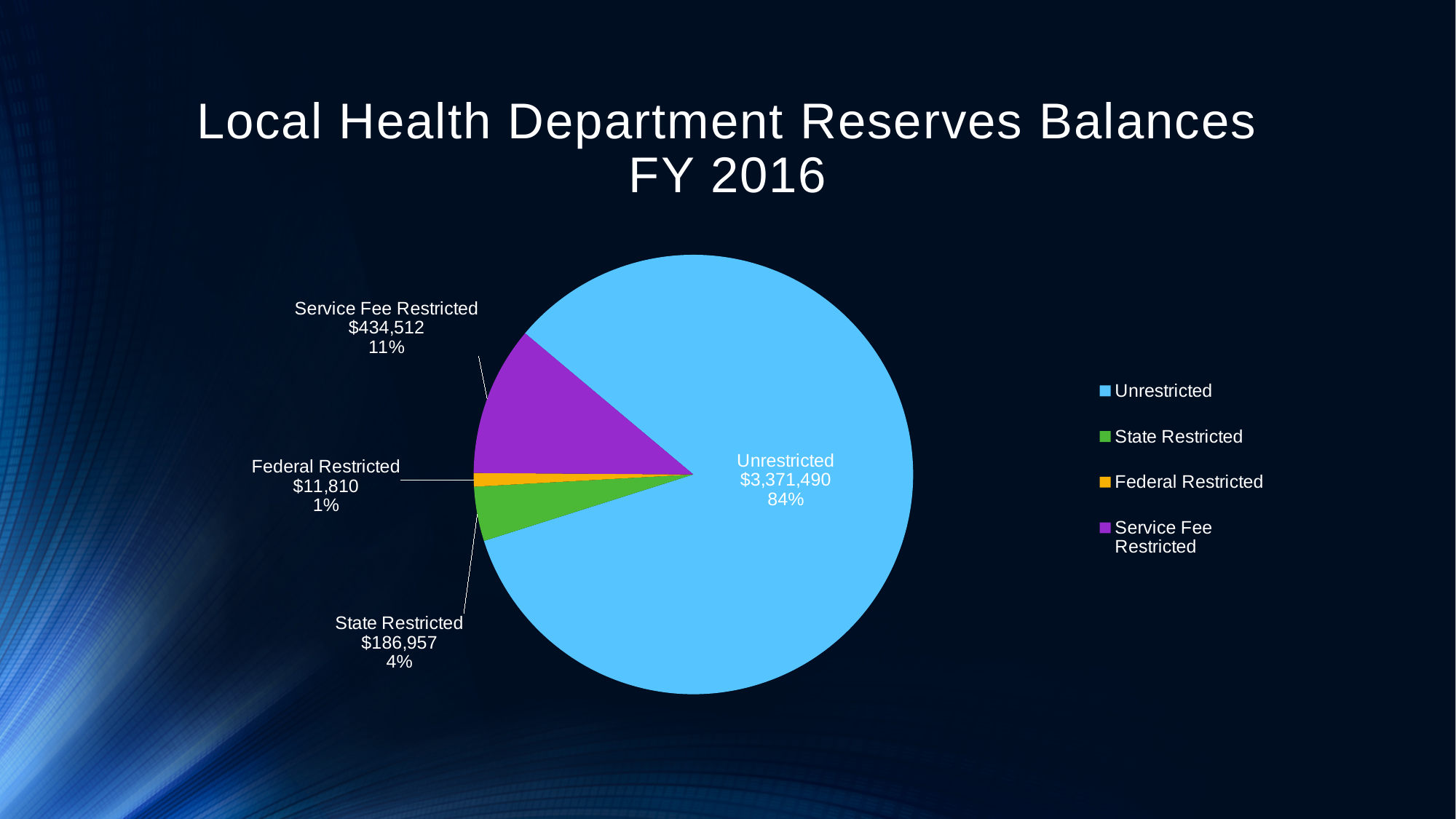

# Local Health Department Reserves Balances FY 2016

### Chart

| Category | Column1 |
|---|---|
| Unrestricted | 0.84 |
| State Restricted | 0.04 |
| Federal Restricted | 0.01 |
| Service Fee Restricted | 0.11 |